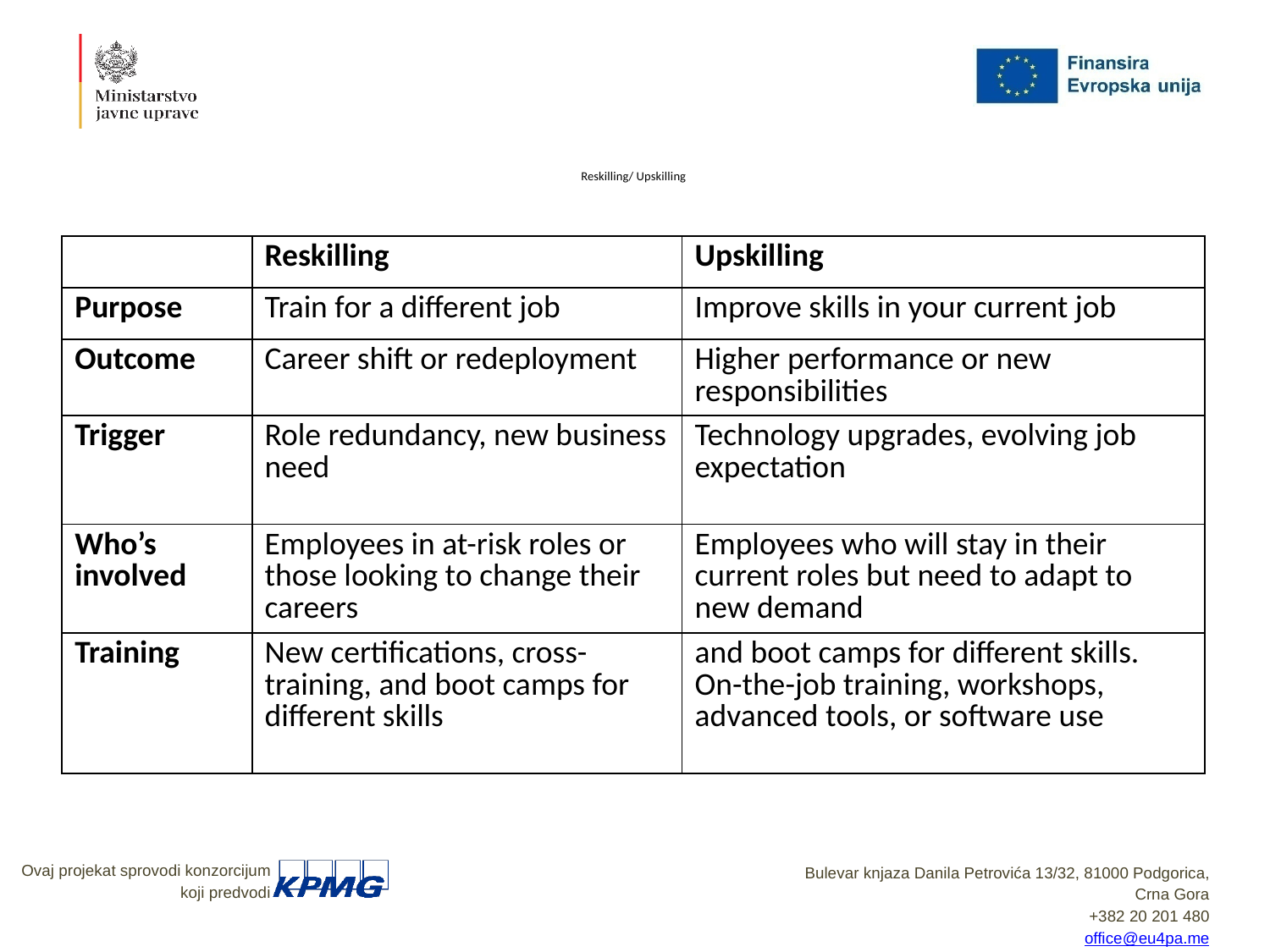

# Reskilling/ Upskilling
|  | Reskilling | Upskilling |
| --- | --- | --- |
| Purpose | Train for a different job | Improve skills in your current job |
| Outcome | Career shift or redeployment | Higher performance or new responsibilities |
| Trigger | Role redundancy, new business need | Technology upgrades, evolving job expectation |
| Who’s involved | Employees in at-risk roles or those looking to change their careers | Employees who will stay in their current roles but need to adapt to new demand |
| Training | New certifications, cross-training, and boot camps for different skills | and boot camps for different skills. On-the-job training, workshops, advanced tools, or software use |